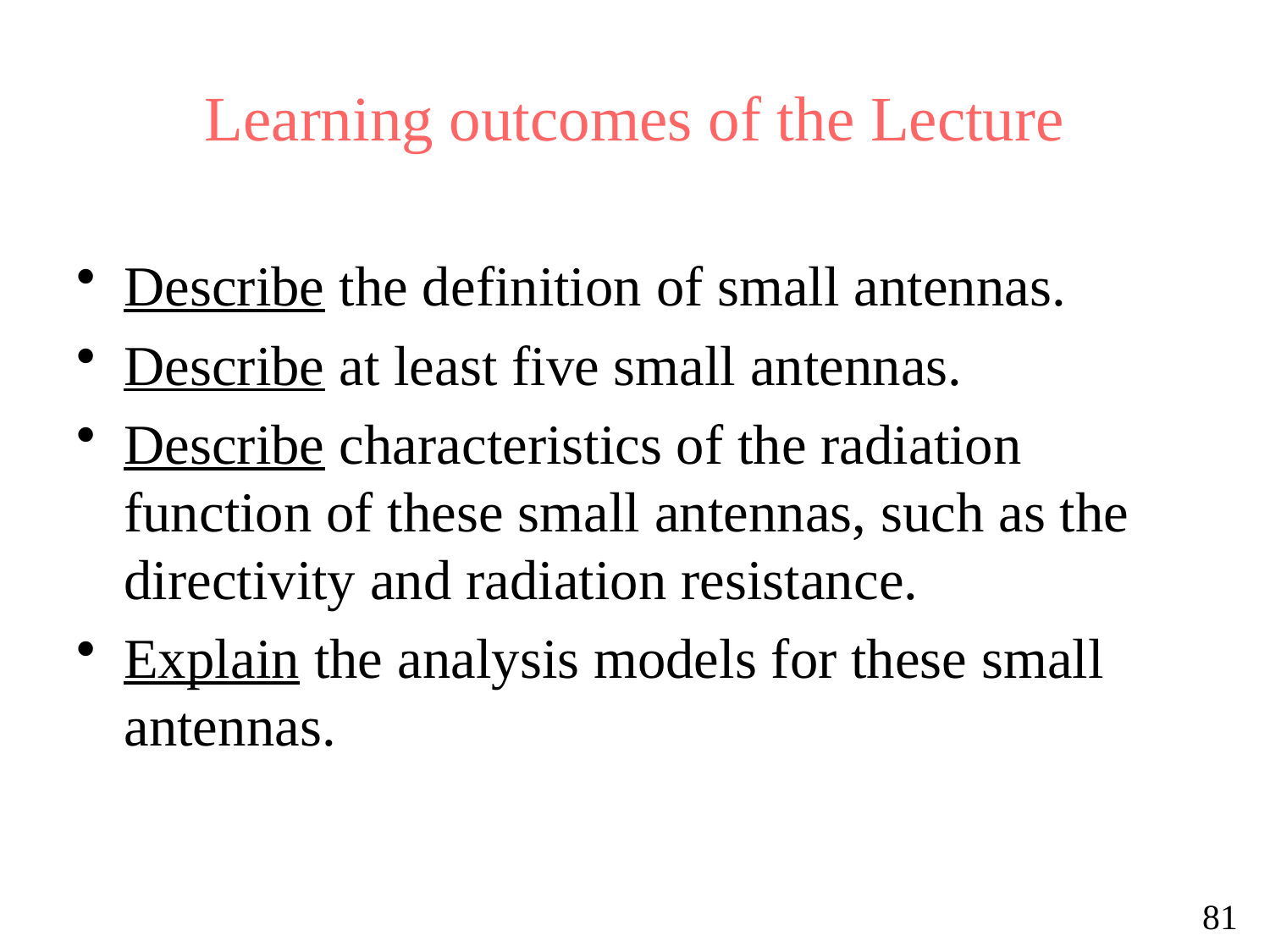

# Learning outcomes of the Lecture
Describe the definition of small antennas.
Describe at least five small antennas.
Describe characteristics of the radiation function of these small antennas, such as the directivity and radiation resistance.
Explain the analysis models for these small antennas.